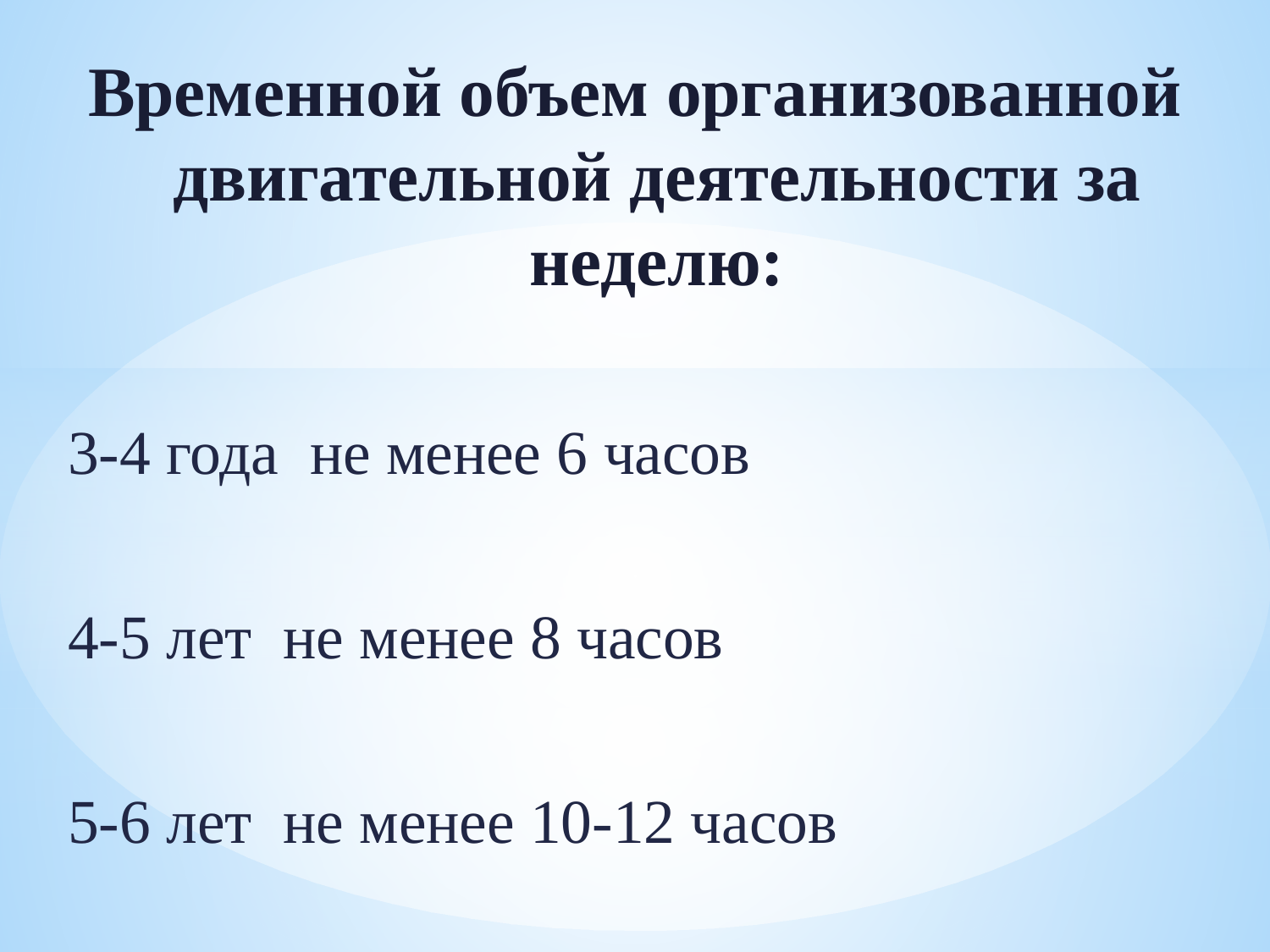

# Временной объем организованной двигательной деятельности за неделю:
3-4 года  не менее 6 часов

4-5 лет  не менее 8 часов

5-6 лет  не менее 10-12 часов